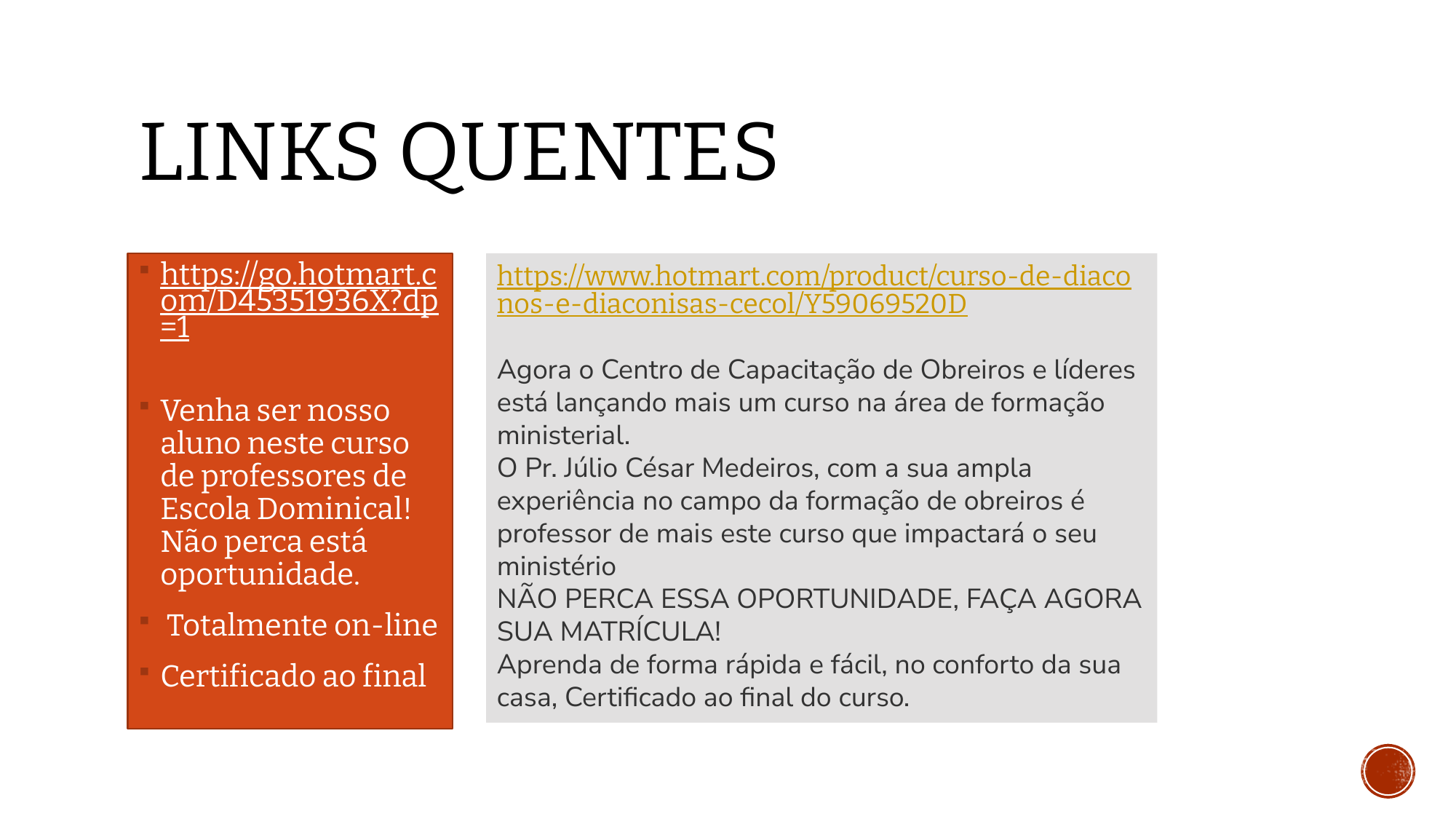

# Links Quentes
https://go.hotmart.com/D45351936X?dp=1
Venha ser nosso aluno neste curso de professores de Escola Dominical! Não perca está oportunidade.
 Totalmente on-line
Certificado ao final
https://www.hotmart.com/product/curso-de-diaconos-e-diaconisas-cecol/Y59069520D

Agora o Centro de Capacitação de Obreiros e líderes está lançando mais um curso na área de formação ministerial.
O Pr. Júlio César Medeiros, com a sua ampla experiência no campo da formação de obreiros é professor de mais este curso que impactará o seu ministério
NÃO PERCA ESSA OPORTUNIDADE, FAÇA AGORA SUA MATRÍCULA!
​Aprenda de forma rápida e fácil, no conforto da sua casa, Certificado ao final do curso.